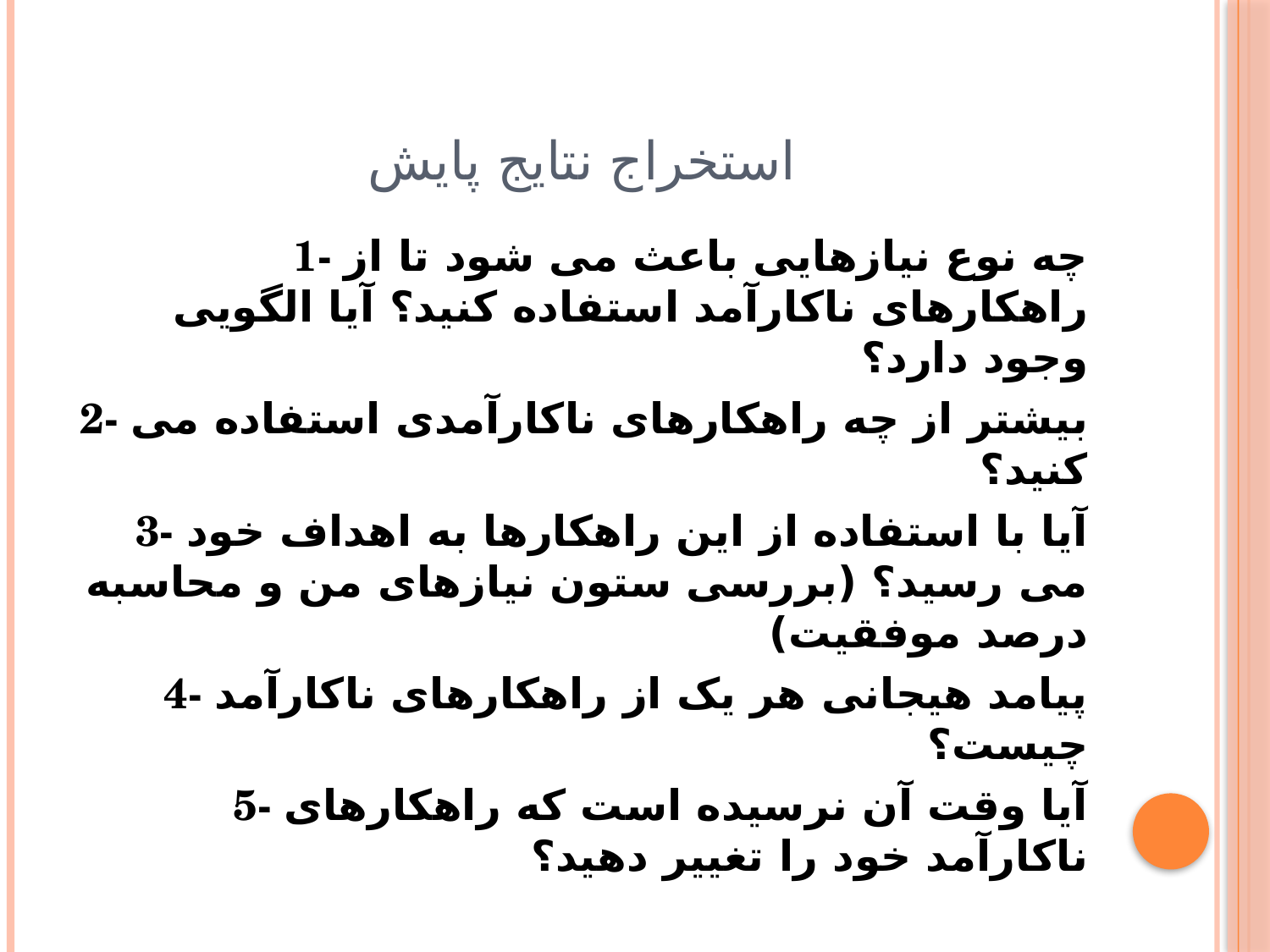

# استخراج نتایج پایش
1- چه نوع نیازهایی باعث می شود تا از راهکارهای ناکارآمد استفاده کنید؟ آیا الگویی وجود دارد؟
2- بیشتر از چه راهکارهای ناکارآمدی استفاده می کنید؟
3- آیا با استفاده از این راهکارها به اهداف خود می رسید؟ (بررسی ستون نیازهای من و محاسبه درصد موفقیت)
4- پیامد هیجانی هر یک از راهکارهای ناکارآمد چیست؟
5- آیا وقت آن نرسیده است که راهکارهای ناکارآمد خود را تغییر دهید؟

کمی فکر کنید(تکنیک معایب و مزایا)